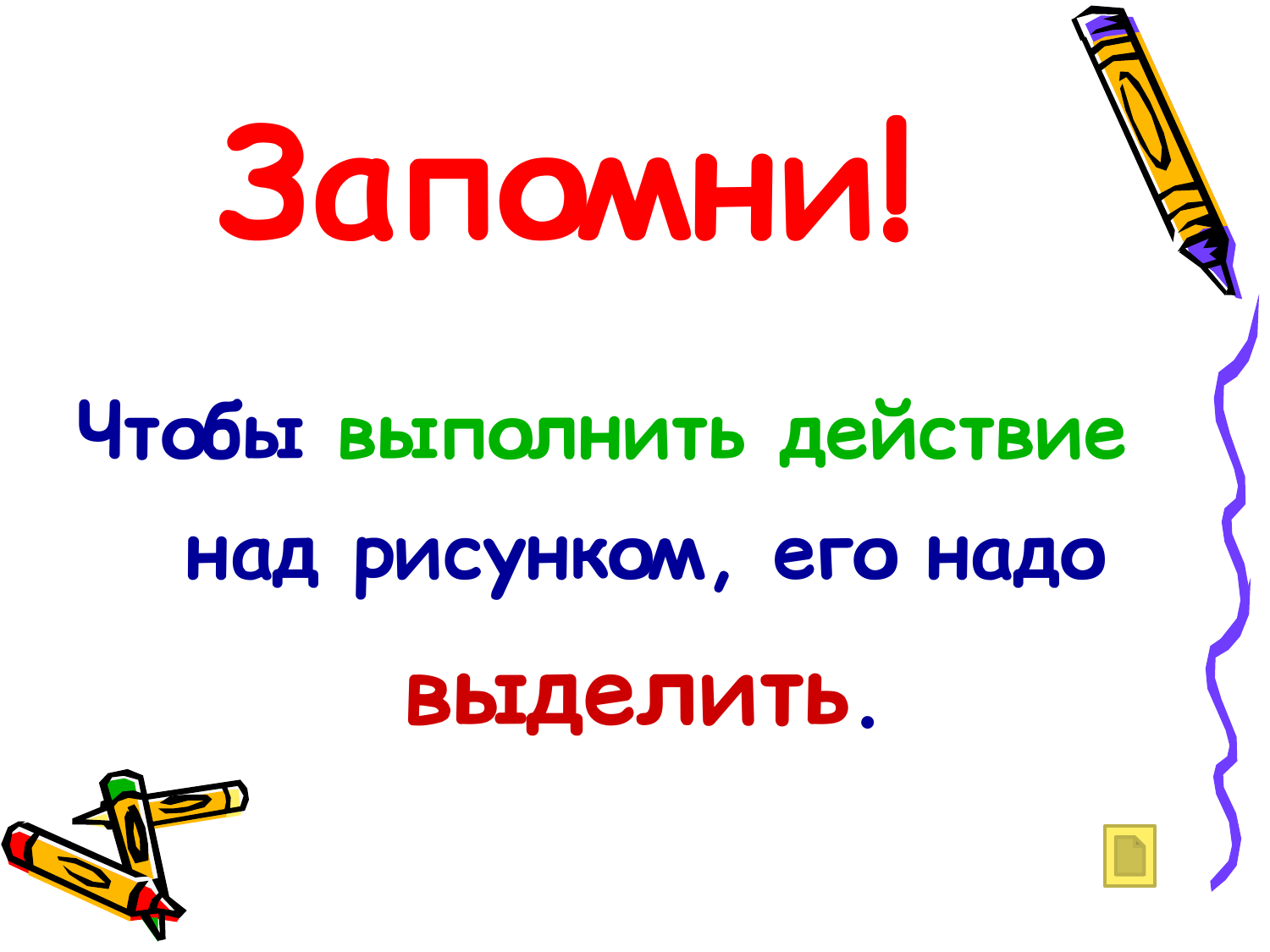

Запомни!
Чтобы выполнить действие над рисунком, его надо выделить.